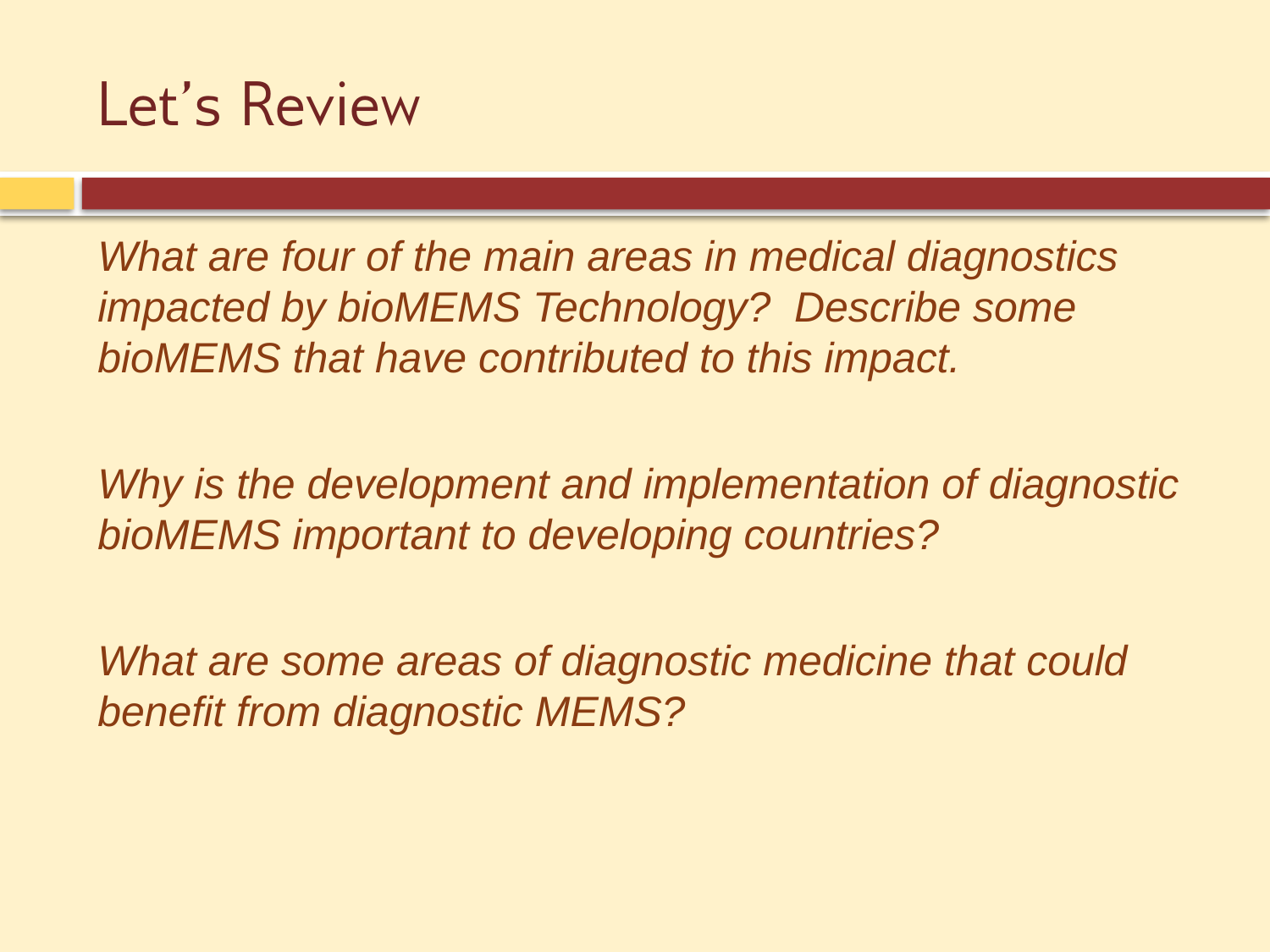

# Let’s Review
What are four of the main areas in medical diagnostics impacted by bioMEMS Technology?  Describe some bioMEMS that have contributed to this impact.

Why is the development and implementation of diagnostic bioMEMS important to developing countries?

What are some areas of diagnostic medicine that could benefit from diagnostic MEMS?